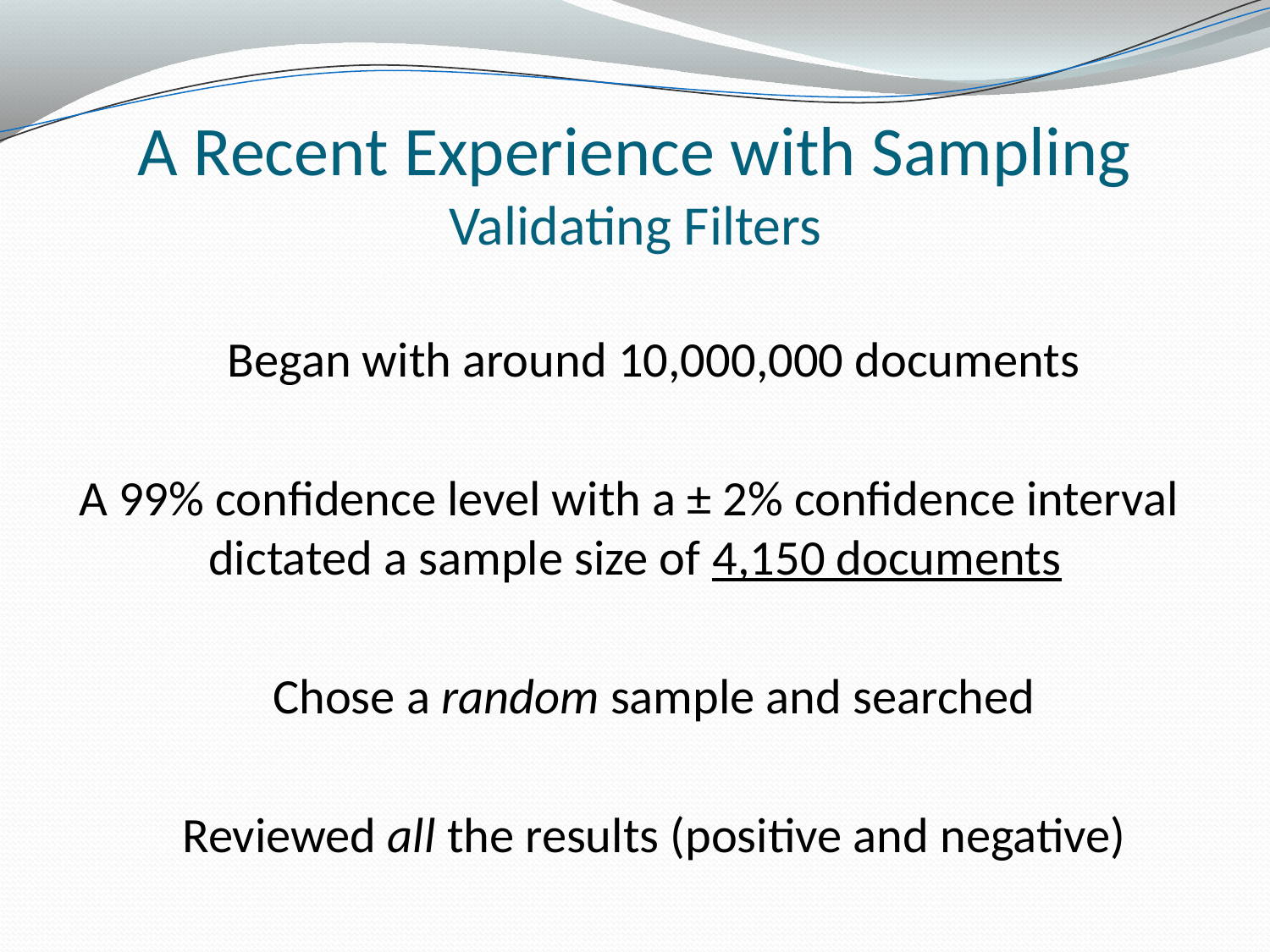

# A Recent Experience with Sampling Validating Filters

Began with around 10,000,000 documents

A 99% confidence level with a ± 2% confidence interval
dictated a sample size of 4,150 documents

Chose a random sample and searched

Reviewed all the results (positive and negative)